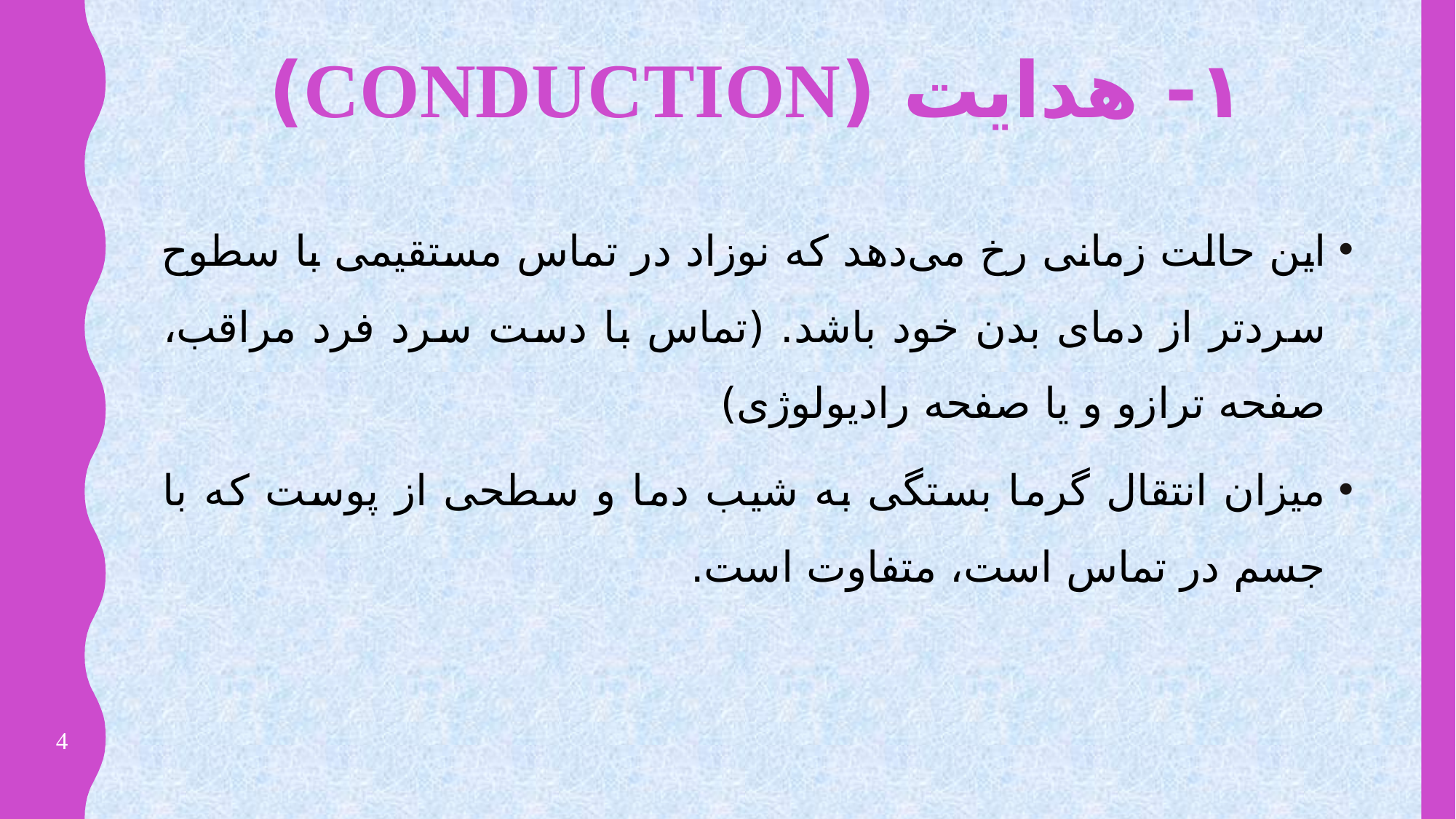

# ۱- هدایت (Conduction)
این حالت زمانی رخ می‌دهد که نوزاد در تماس مستقیمی با سطوح سردتر از دمای بدن خود باشد. (تماس با دست سرد فرد مراقب، صفحه ترازو و یا صفحه رادیولوژی)
میزان انتقال گرما بستگی به شیب دما و سطحی از پوست که با جسم در تماس است، متفاوت است.
4